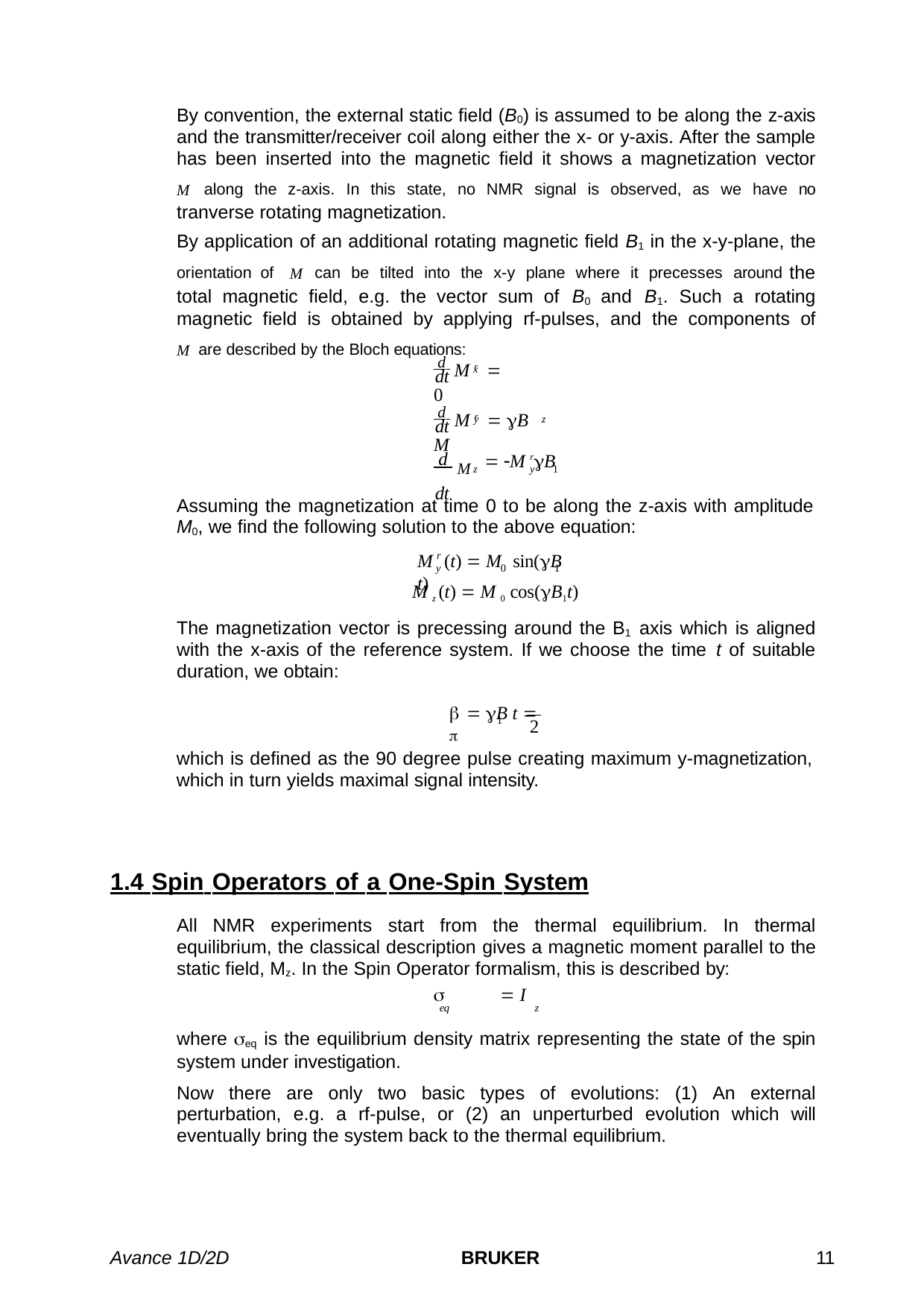

By convention, the external static field (B0) is assumed to be along the z-axis and the transmitter/receiver coil along either the x- or y-axis. After the sample has been inserted into the magnetic field it shows a magnetization vector M along the z-axis. In this state, no NMR signal is observed, as we have no tranverse rotating magnetization.
By application of an additional rotating magnetic field B1 in the x-y-plane, the orientation of M can be tilted into the x-y plane where it precesses around the total magnetic field, e.g. the vector sum of B0 and B1. Such a rotating magnetic field is obtained by applying rf-pulses, and the components of M are described by the Bloch equations:
 d  M r = 0
x
dt
 d  M r = γB M
y	1	z
dt
 d  M
dt
= −M rγB
z	y	1
Assuming the magnetization at time 0 to be along the z-axis with amplitude
M0, we find the following solution to the above equation:
r
M (t) = M sin(γB t)
y	0	1
M z (t) = M 0 cos(γB1t)
The magnetization vector is precessing around the B1 axis which is aligned with the x-axis of the reference system. If we choose the time t of suitable duration, we obtain:
β = γB t = π
1
2

which is defined as the 90 degree pulse creating maximum y-magnetization, which in turn yields maximal signal intensity.
1.4 Spin Operators of a One-Spin System
All  NMR  experiments  start  from  the  thermal  equilibrium.  In  thermal equilibrium, the classical description gives a magnetic moment parallel to the static field, Mz. In the Spin Operator formalism, this is described by:
σ	= I
eq	z

where σeq is the equilibrium density matrix representing the state of the spin system under investigation.
Now  there  are  only  two  basic  types  of  evolutions:  (1)  An  external perturbation, e.g. a rf-pulse, or (2) an unperturbed evolution which will eventually bring the system back to the thermal equilibrium.
Avance 1D/2D
BRUKER
11